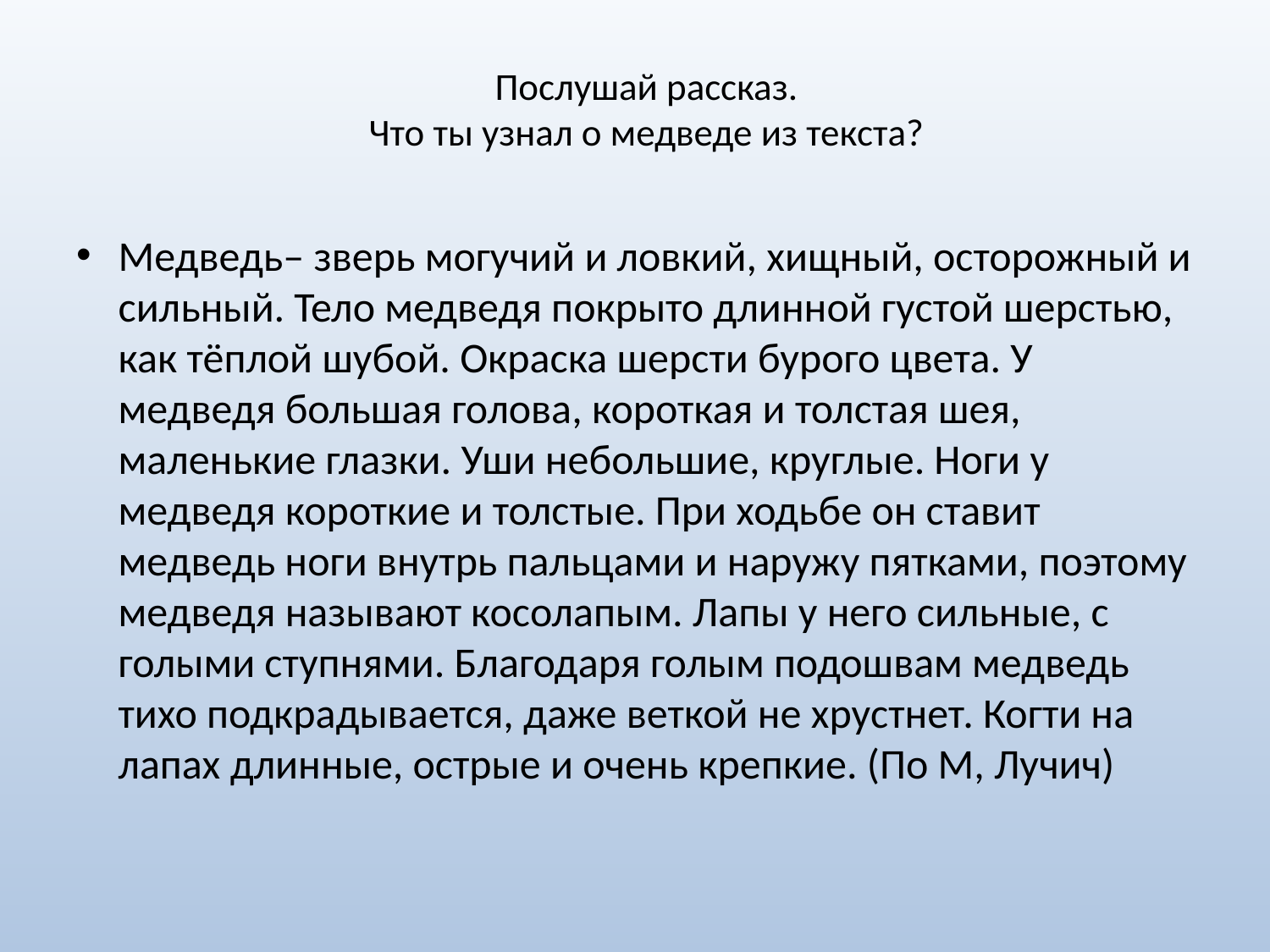

# Послушай рассказ. Что ты узнал о медведе из текста?
Медведь– зверь могучий и ловкий, хищный, осторожный и сильный. Тело медведя покрыто длинной густой шерстью, как тёплой шубой. Окраска шерсти бурого цвета. У медведя большая голова, короткая и толстая шея, маленькие глазки. Уши небольшие, круглые. Ноги у медведя короткие и толстые. При ходьбе он ставит медведь ноги внутрь пальцами и наружу пятками, поэтому медведя называют косолапым. Лапы у него сильные, с голыми ступнями. Благодаря голым подошвам медведь тихо подкрадывается, даже веткой не хрустнет. Когти на лапах длинные, острые и очень крепкие. (По М, Лучич)